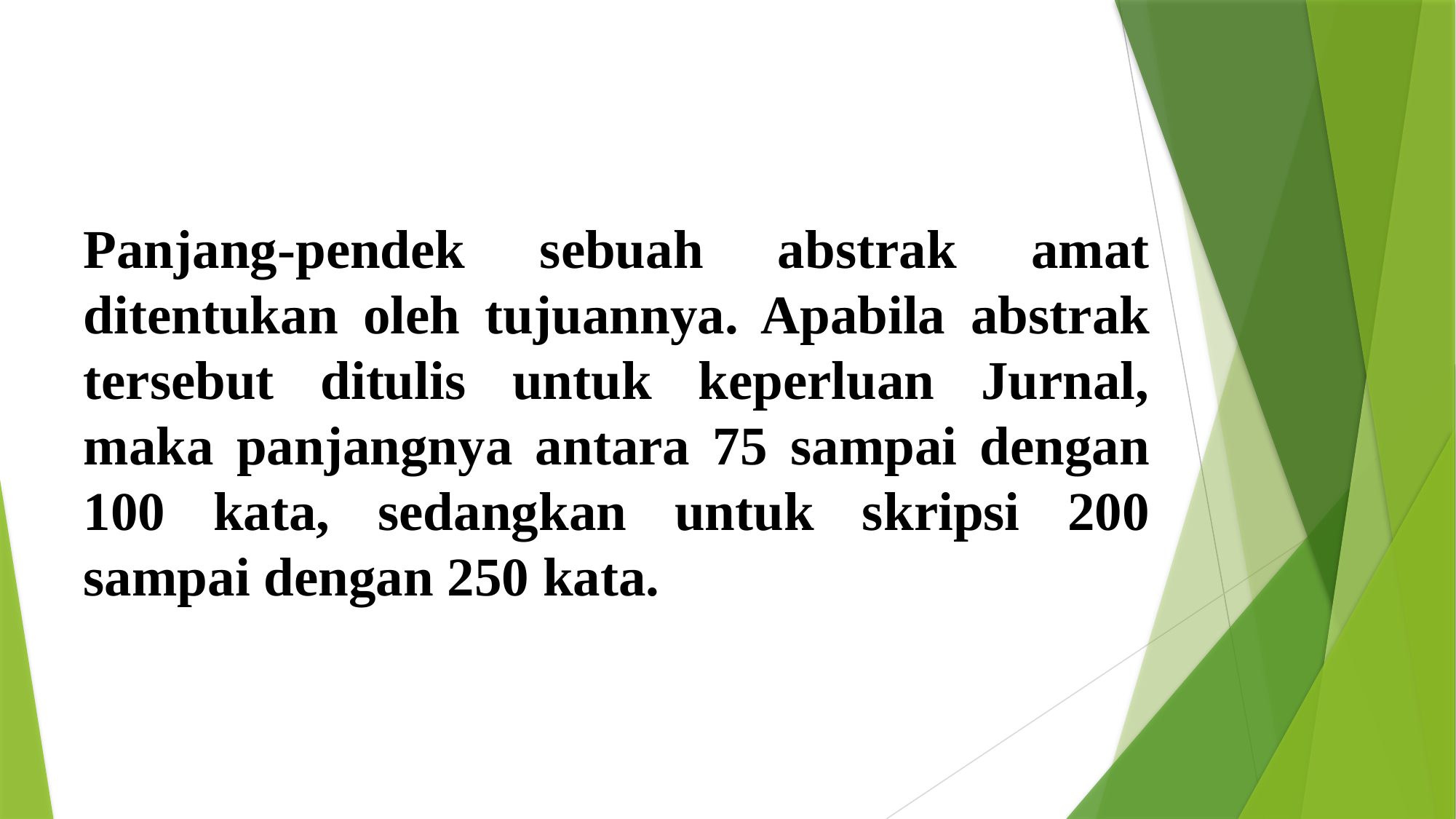

Panjang-pendek sebuah abstrak amat ditentukan oleh tujuannya. Apabila abstrak tersebut ditulis untuk keperluan Jurnal, maka panjangnya antara 75 sampai dengan 100 kata, sedangkan untuk skripsi 200 sampai dengan 250 kata.